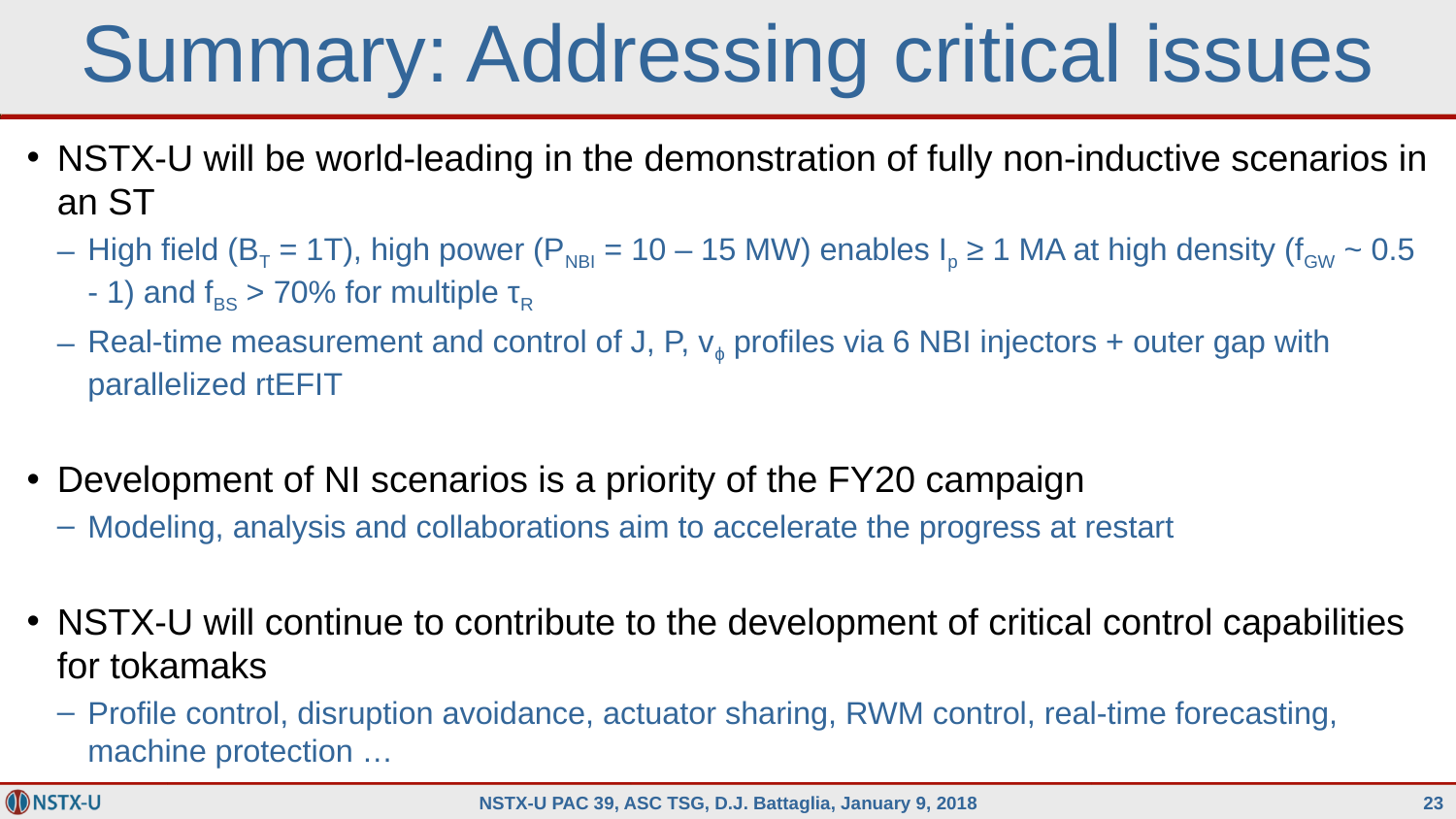

# Summary: Addressing critical issues
NSTX-U will be world-leading in the demonstration of fully non-inductive scenarios in an ST
High field (BT = 1T), high power (PNBI = 10 – 15 MW) enables Ip ≥ 1 MA at high density (fGW ~ 0.5 - 1) and fBS > 70% for multiple τR
Real-time measurement and control of J, P, vϕ profiles via 6 NBI injectors + outer gap with parallelized rtEFIT

Development of NI scenarios is a priority of the FY20 campaign
Modeling, analysis and collaborations aim to accelerate the progress at restart

NSTX-U will continue to contribute to the development of critical control capabilities for tokamaks
Profile control, disruption avoidance, actuator sharing, RWM control, real-time forecasting, machine protection …